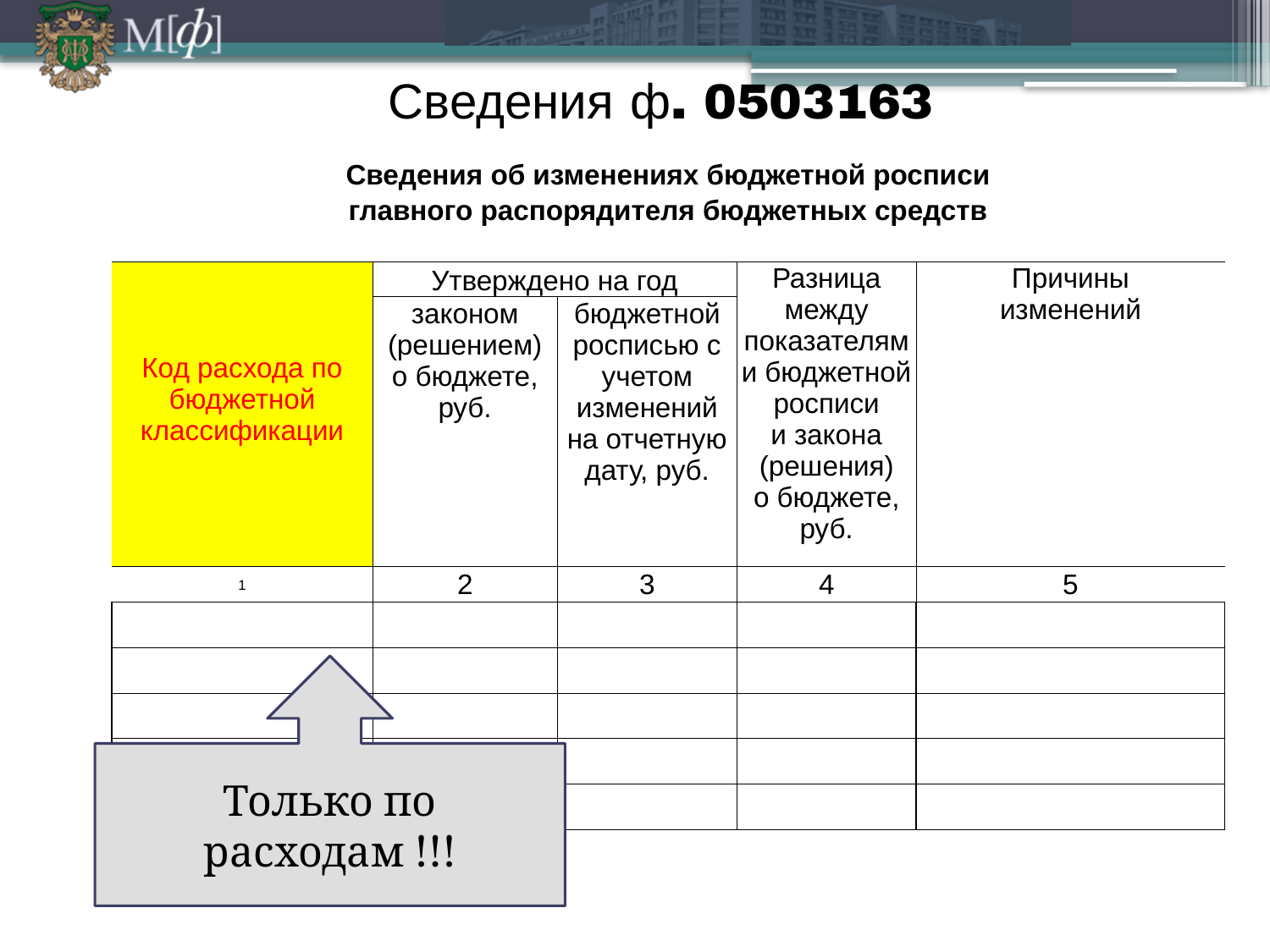

Сведения ф. 0503163
| Сведения об изменениях бюджетной росписи |  |  |  |  |
| --- | --- | --- | --- | --- |
| главного распорядителя бюджетных средств |  |  |  |  |
|  |  |  |  |  |
| Код расхода по бюджетной классификации | Утверждено на год |  | Разница между показателями бюджетной росписи и закона (решения) о бюджете, руб. | Причины изменений |
|  | законом (решением) о бюджете, руб. | бюджетной росписью с учетом изменений на отчетную дату, руб. |  |  |
| 1 | 2 | 3 | 4 | 5 |
|  |  |  |  |  |
|  |  |  |  |  |
|  |  |  |  |  |
|  |  |  |  |  |
|  |  |  |  |  |
Только по расходам !!!